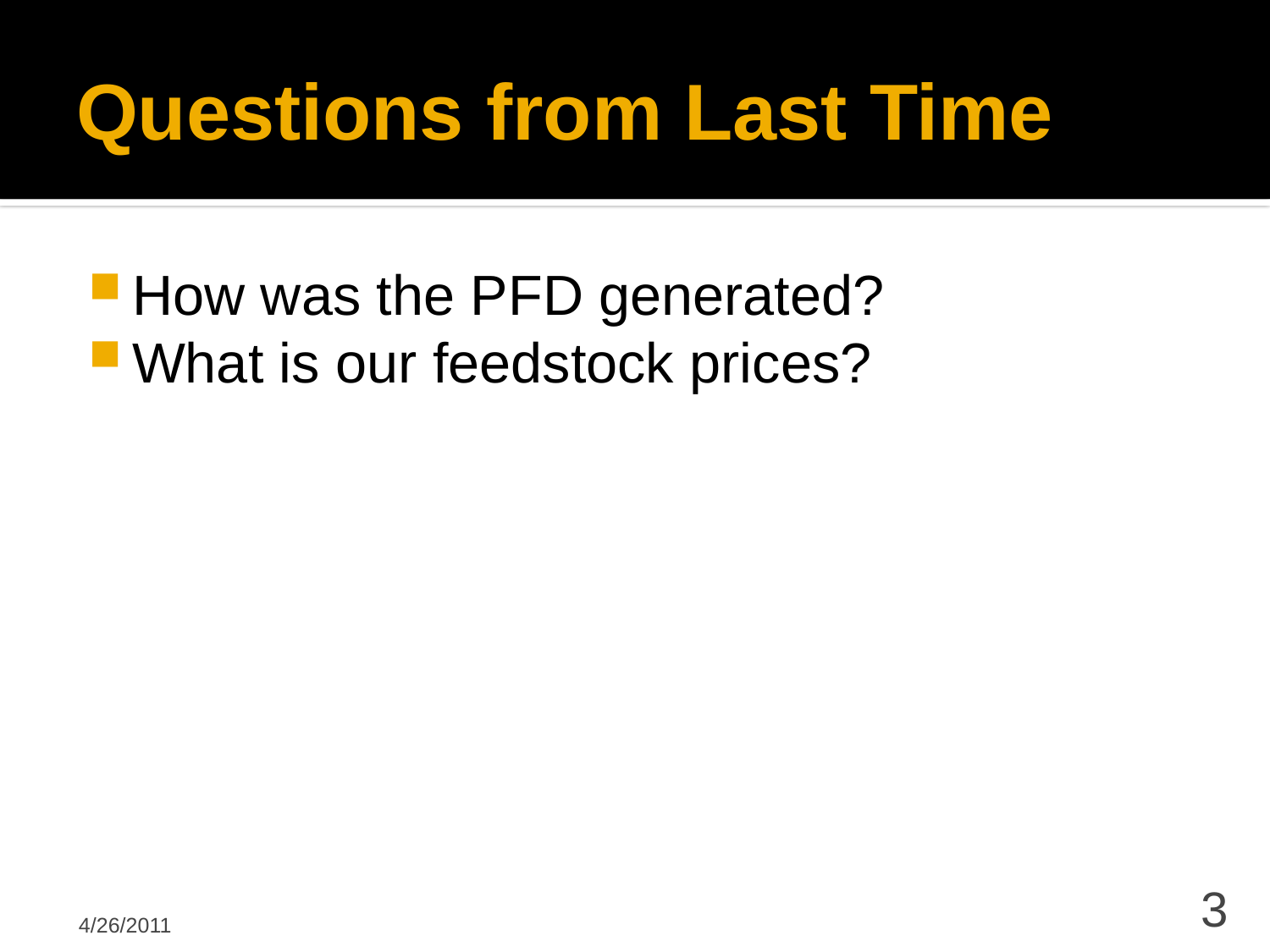

# Questions from Last Time
How was the PFD generated?
What is our feedstock prices?

4/26/2011
3